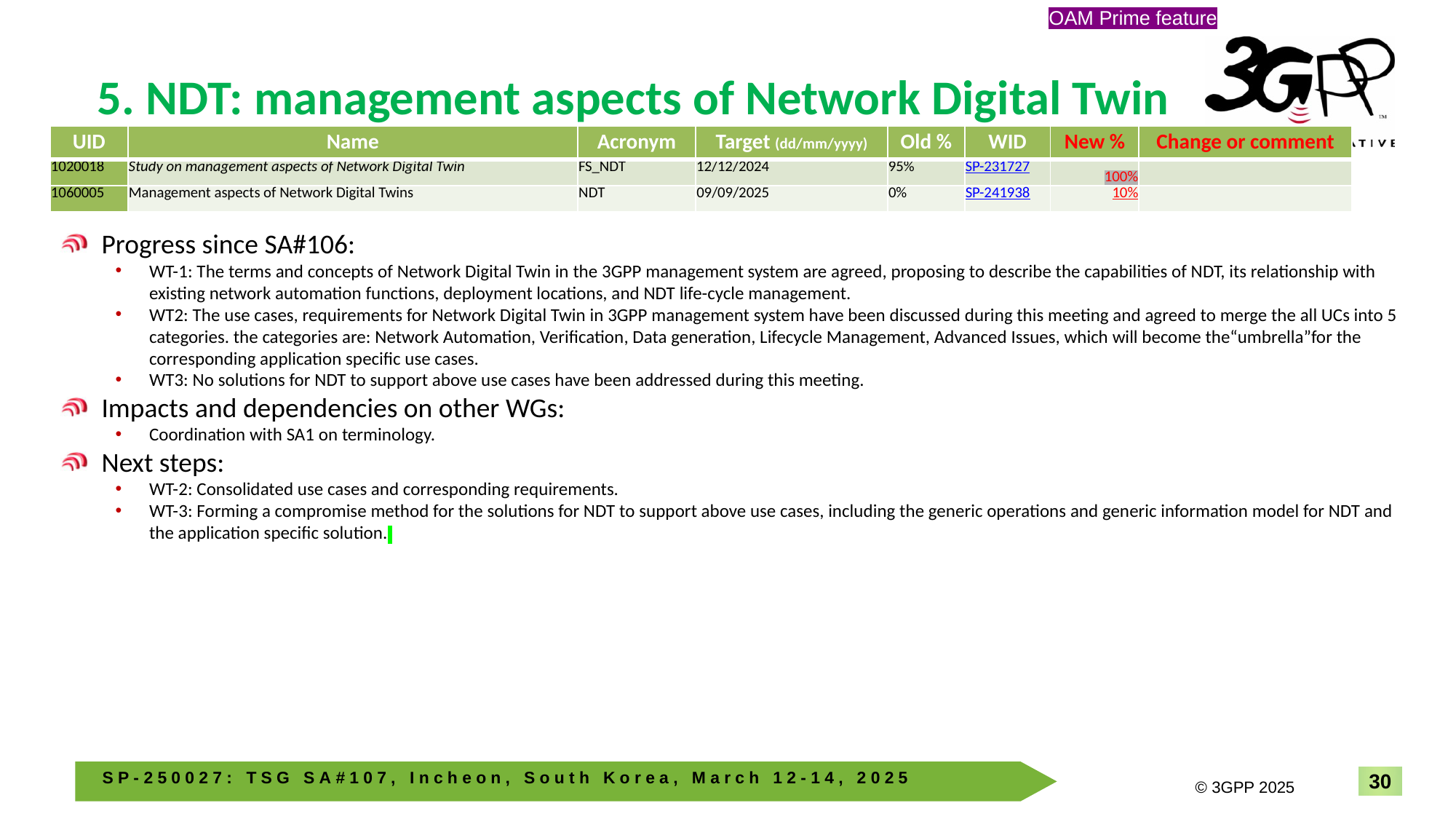

OAM Prime feature
# 5. NDT: management aspects of Network Digital Twin
| UID | Name | Acronym | Target (dd/mm/yyyy) | Old % | WID | New % | Change or comment |
| --- | --- | --- | --- | --- | --- | --- | --- |
| 1020018 | Study on management aspects of Network Digital Twin | FS\_NDT | 12/12/2024 | 95% | SP-231727 | 100% |  |
| 1060005 | Management aspects of Network Digital Twins | NDT | 09/09/2025 | 0% | SP-241938 | 10% |  |
Progress since SA#106:
WT-1: The terms and concepts of Network Digital Twin in the 3GPP management system are agreed, proposing to describe the capabilities of NDT, its relationship with existing network automation functions, deployment locations, and NDT life-cycle management.
WT2: The use cases, requirements for Network Digital Twin in 3GPP management system have been discussed during this meeting and agreed to merge the all UCs into 5 categories. the categories are: Network Automation, Verification, Data generation, Lifecycle Management, Advanced Issues, which will become the“umbrella”for the corresponding application specific use cases.
WT3: No solutions for NDT to support above use cases have been addressed during this meeting.
Impacts and dependencies on other WGs:
Coordination with SA1 on terminology.
Next steps:
WT-2: Consolidated use cases and corresponding requirements.
WT-3: Forming a compromise method for the solutions for NDT to support above use cases, including the generic operations and generic information model for NDT and the application specific solution.